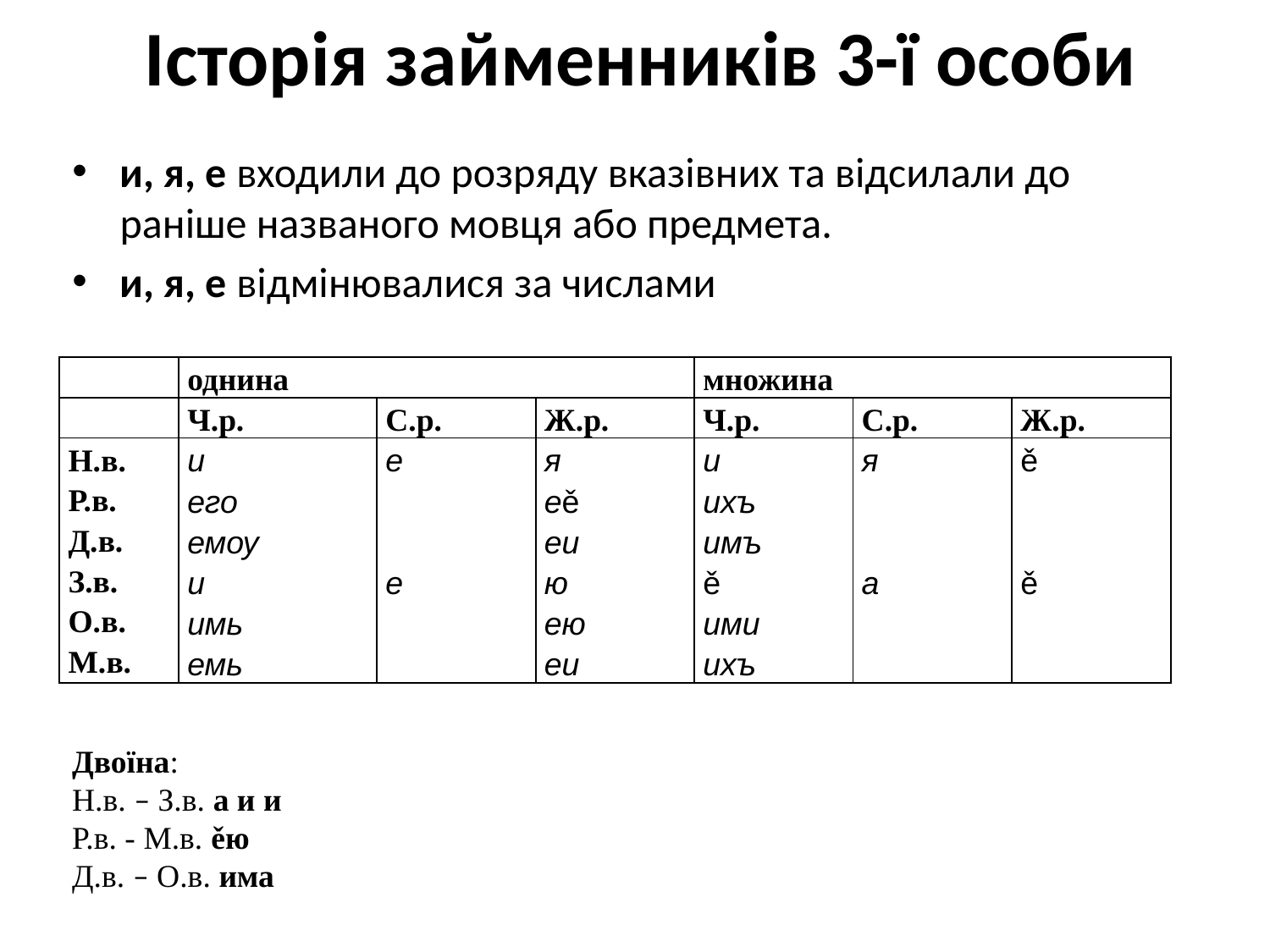

# Історія займенників 3-ї особи
и, я, е входили до розряду вказівних та відсилали до раніше названого мовця або предмета.
и, я, е відмінювалися за числами
|  | однина |  |  | множина |  |  |
| --- | --- | --- | --- | --- | --- | --- |
|  | Ч.р. | С.р. | Ж.р. | Ч.р. | С.р. | Ж.р. |
| Н.в. Р.в. Д.в. З.в. О.в. М.в. | и его емоу и имь емь | е е | я еě еи ю ею еи | и ихъ имъ ě ими ихъ | я а | ě ě |
Двоїна:
Н.в. – З.в. а и и
Р.в. - М.в. ěю
Д.в. – О.в. има